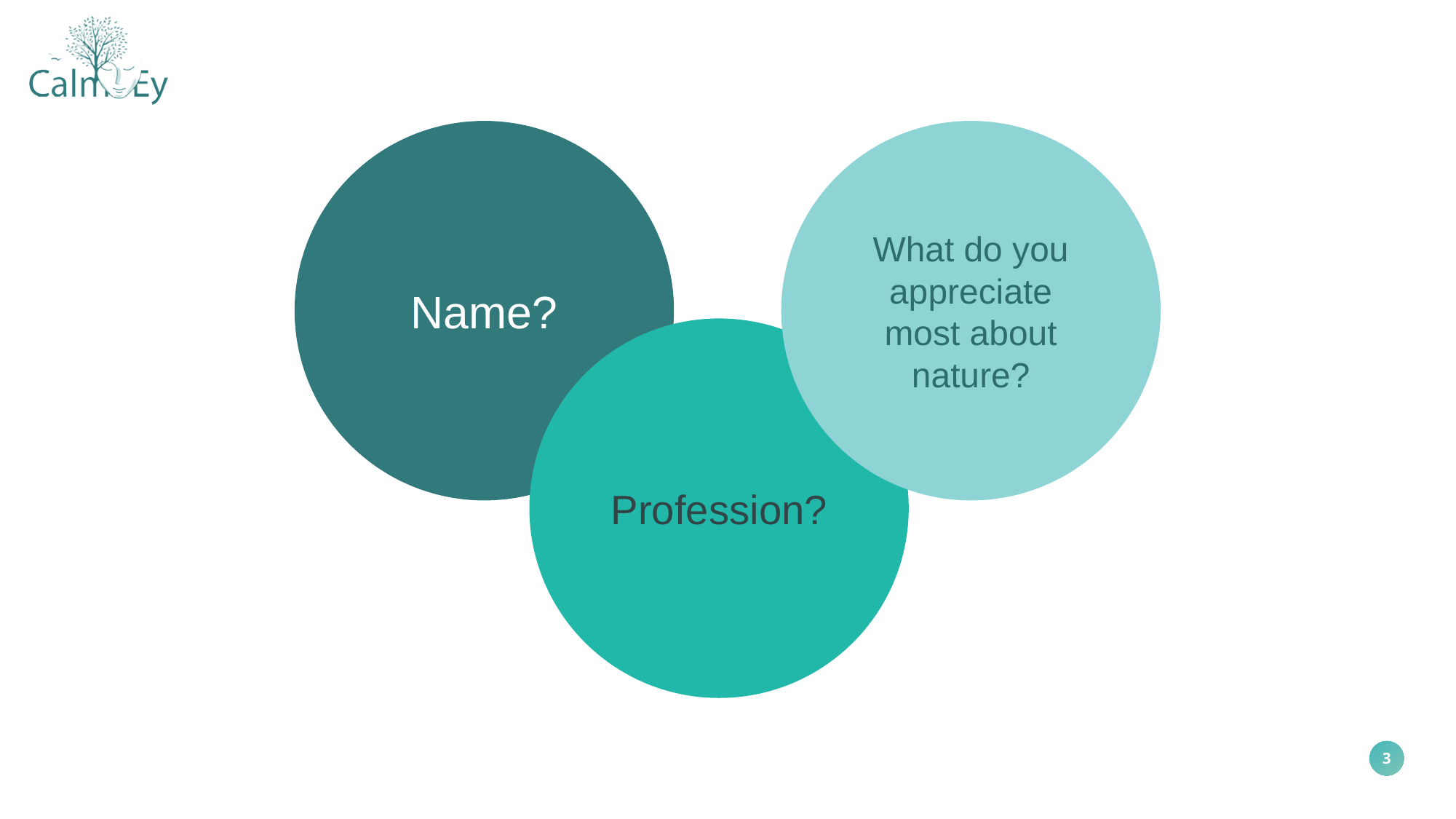

Name?
What do you appreciate most about nature?
Profession?